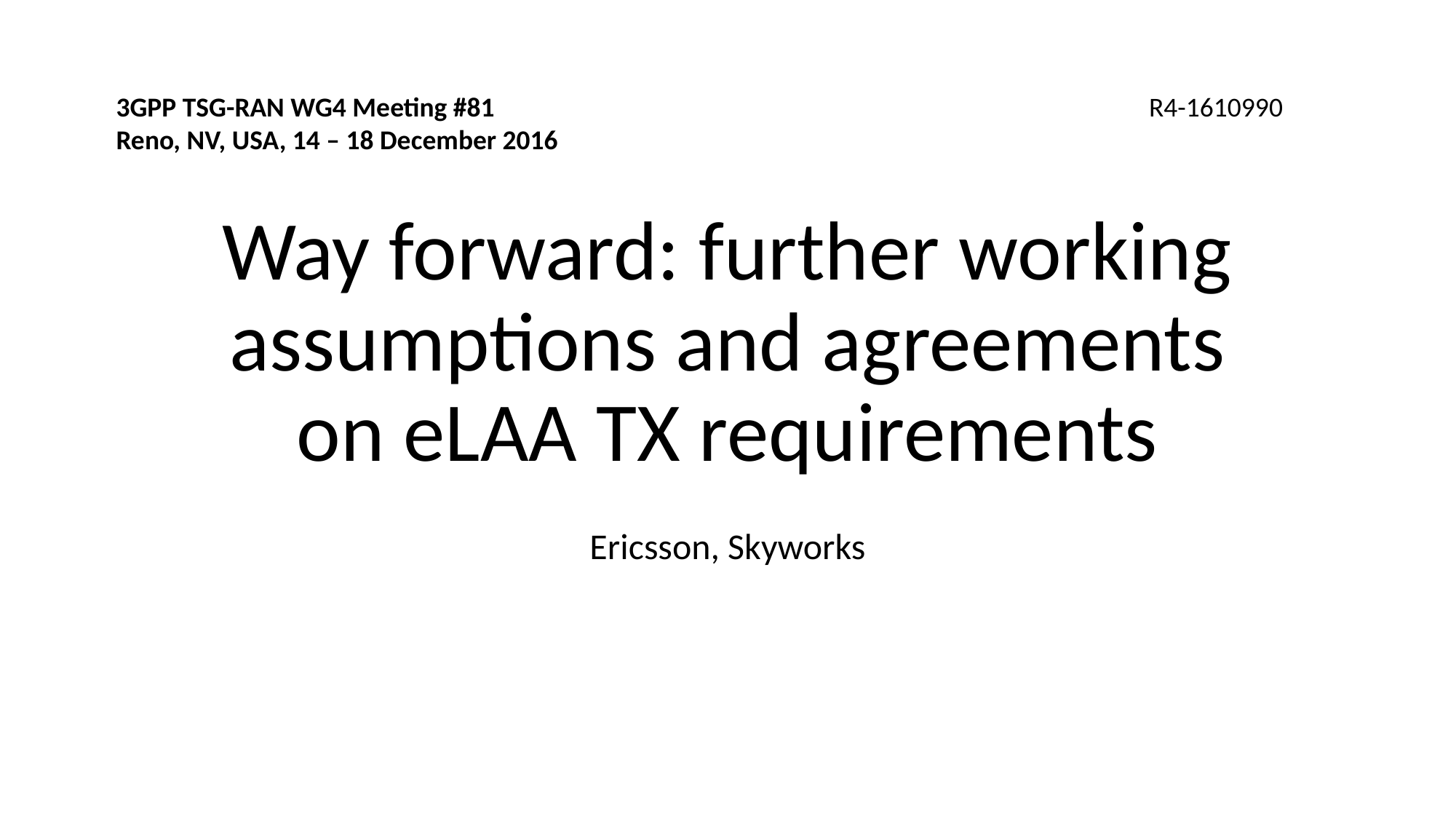

3GPP TSG-RAN WG4 Meeting #81
Reno, NV, USA, 14 – 18 December 2016
R4-1610990
# Way forward: further working assumptions and agreements on eLAA TX requirements
Ericsson, Skyworks